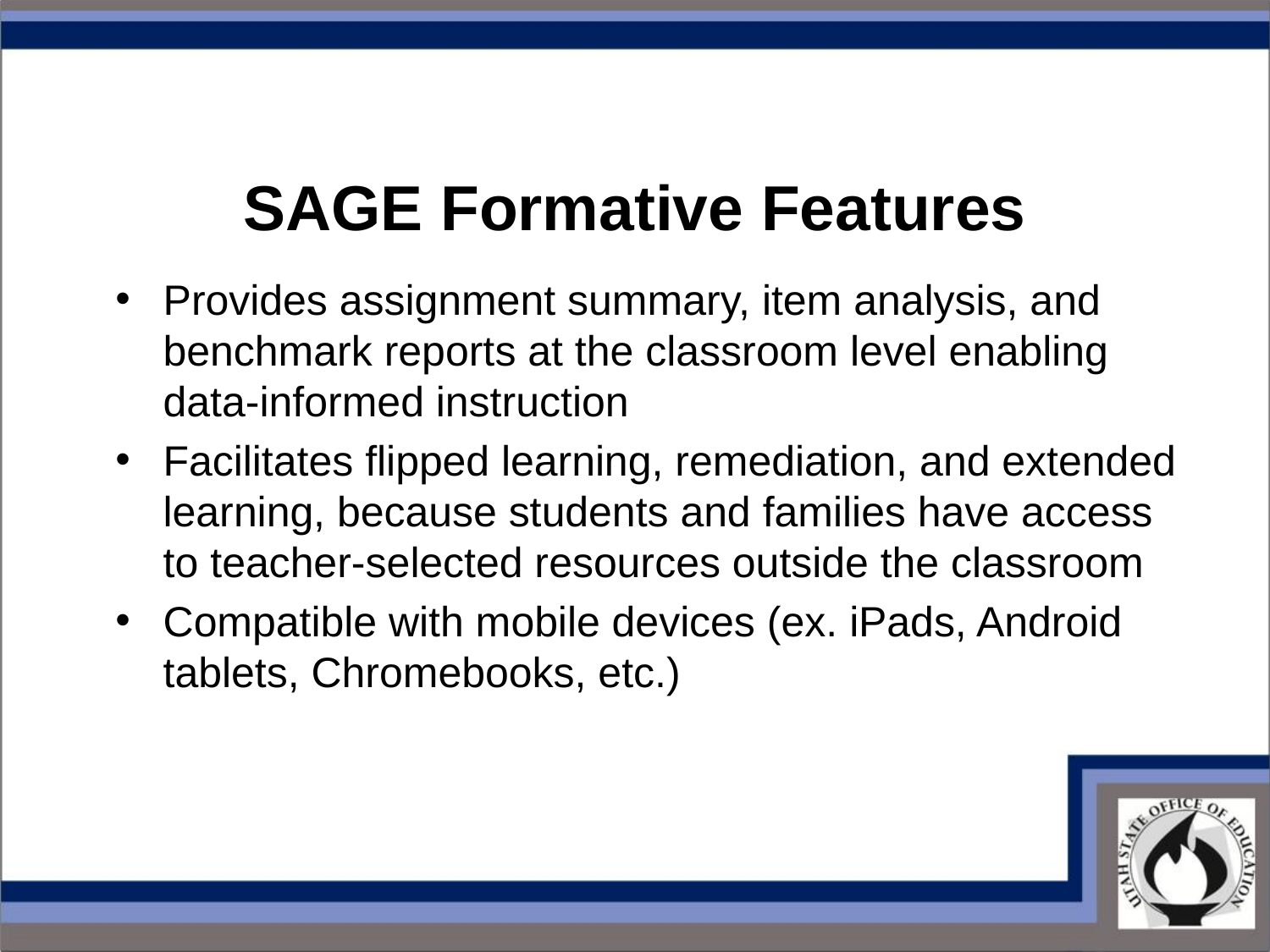

# SAGE Formative Features
Provides assignment summary, item analysis, and benchmark reports at the classroom level enabling data-informed instruction
Facilitates flipped learning, remediation, and extended learning, because students and families have access to teacher-selected resources outside the classroom
Compatible with mobile devices (ex. iPads, Android tablets, Chromebooks, etc.)